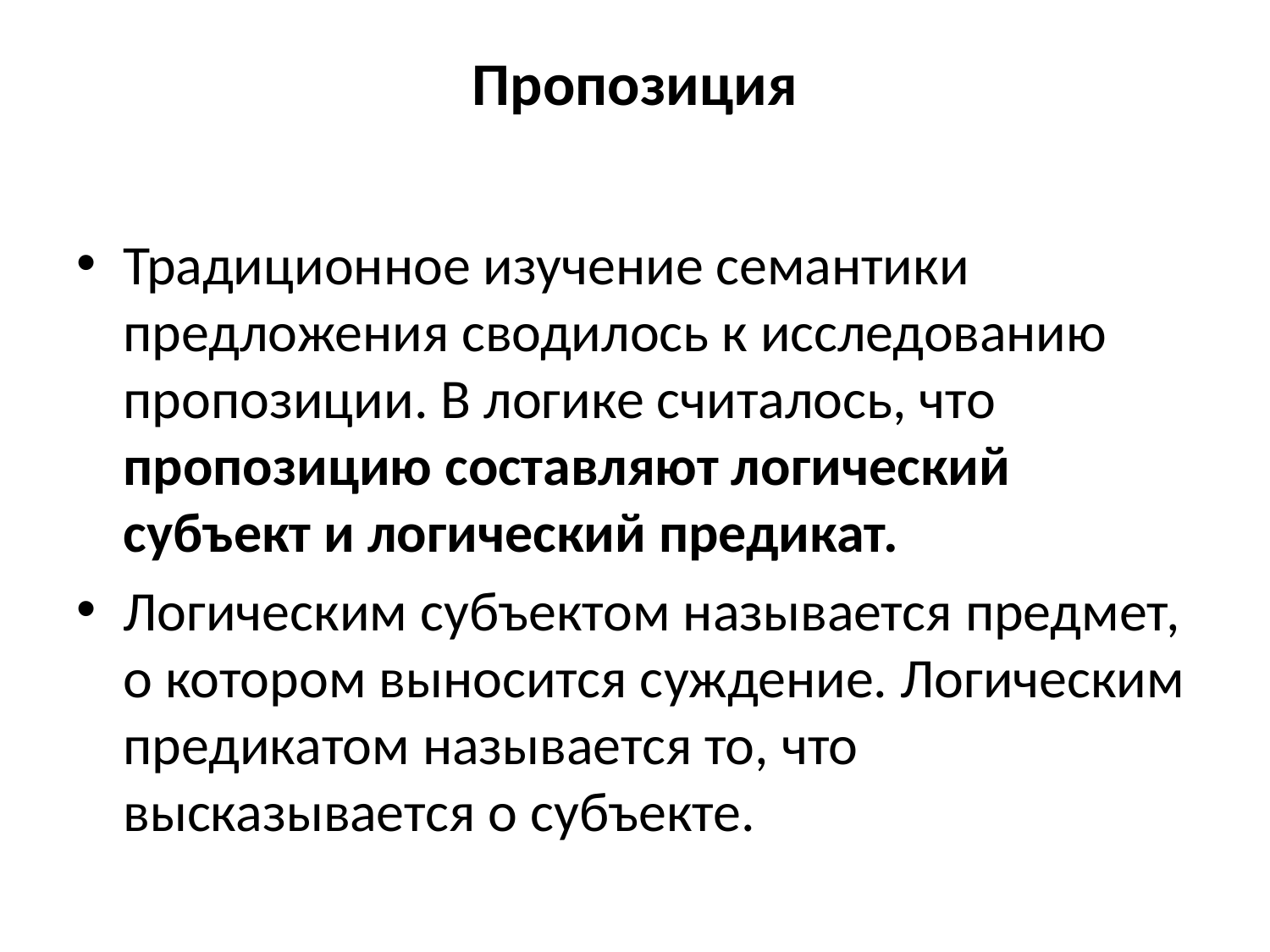

# Пропозиция
Традиционное изучение семантики предложения сводилось к исследованию пропозиции. В логике считалось, что пропозицию составляют логический субъект и логический предикат.
Логическим субъектом называется предмет, о котором выносится суждение. Логическим предикатом называется то, что высказывается о субъекте.